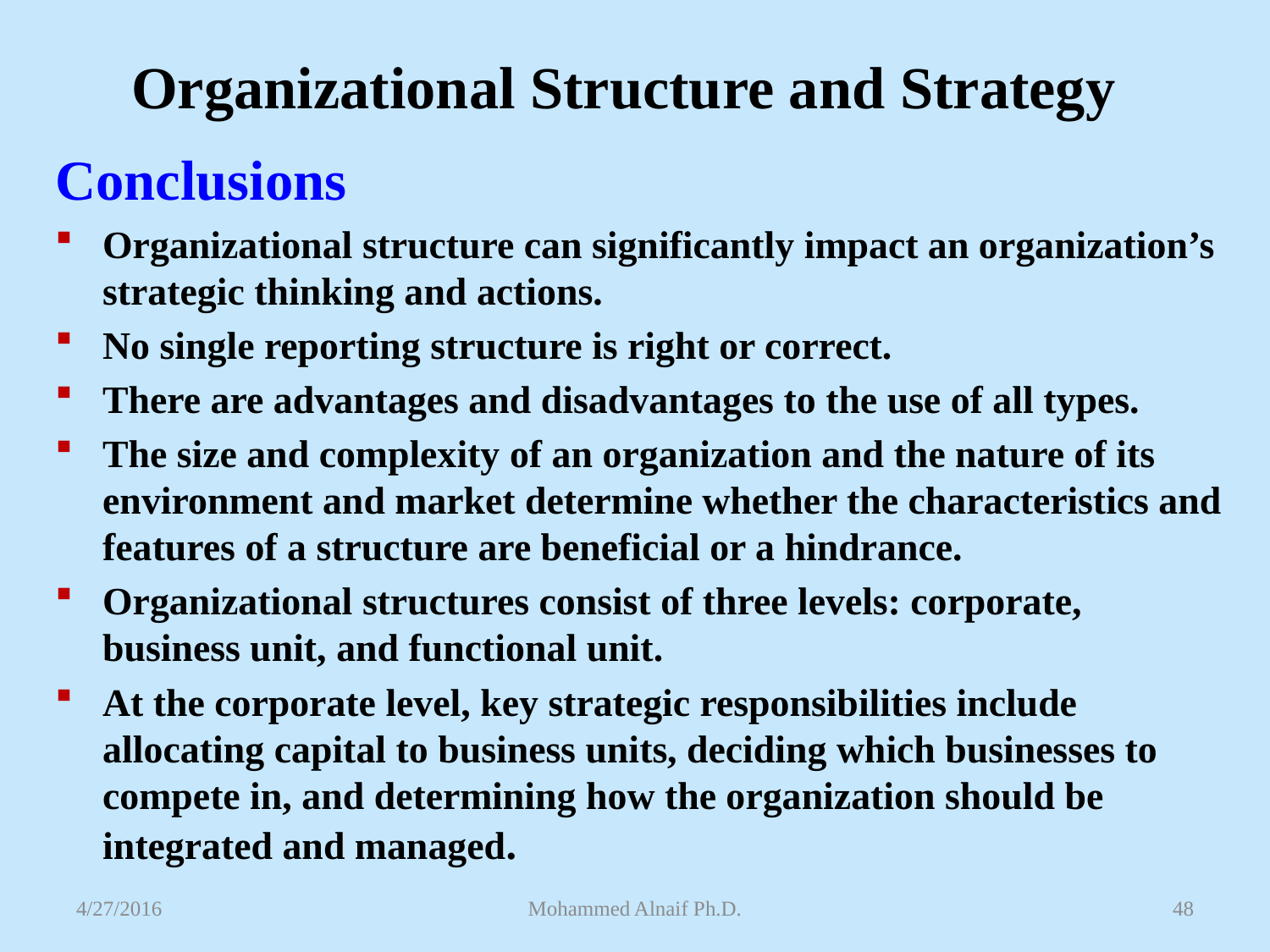

# Organizational Structure and Strategy
Conclusions
Organizational structure can significantly impact an organization’s strategic thinking and actions.
No single reporting structure is right or correct.
There are advantages and disadvantages to the use of all types.
The size and complexity of an organization and the nature of its environment and market determine whether the characteristics and features of a structure are beneficial or a hindrance.
Organizational structures consist of three levels: corporate, business unit, and functional unit.
At the corporate level, key strategic responsibilities include allocating capital to business units, deciding which businesses to compete in, and determining how the organization should be integrated and managed.
4/27/2016
Mohammed Alnaif Ph.D.
48